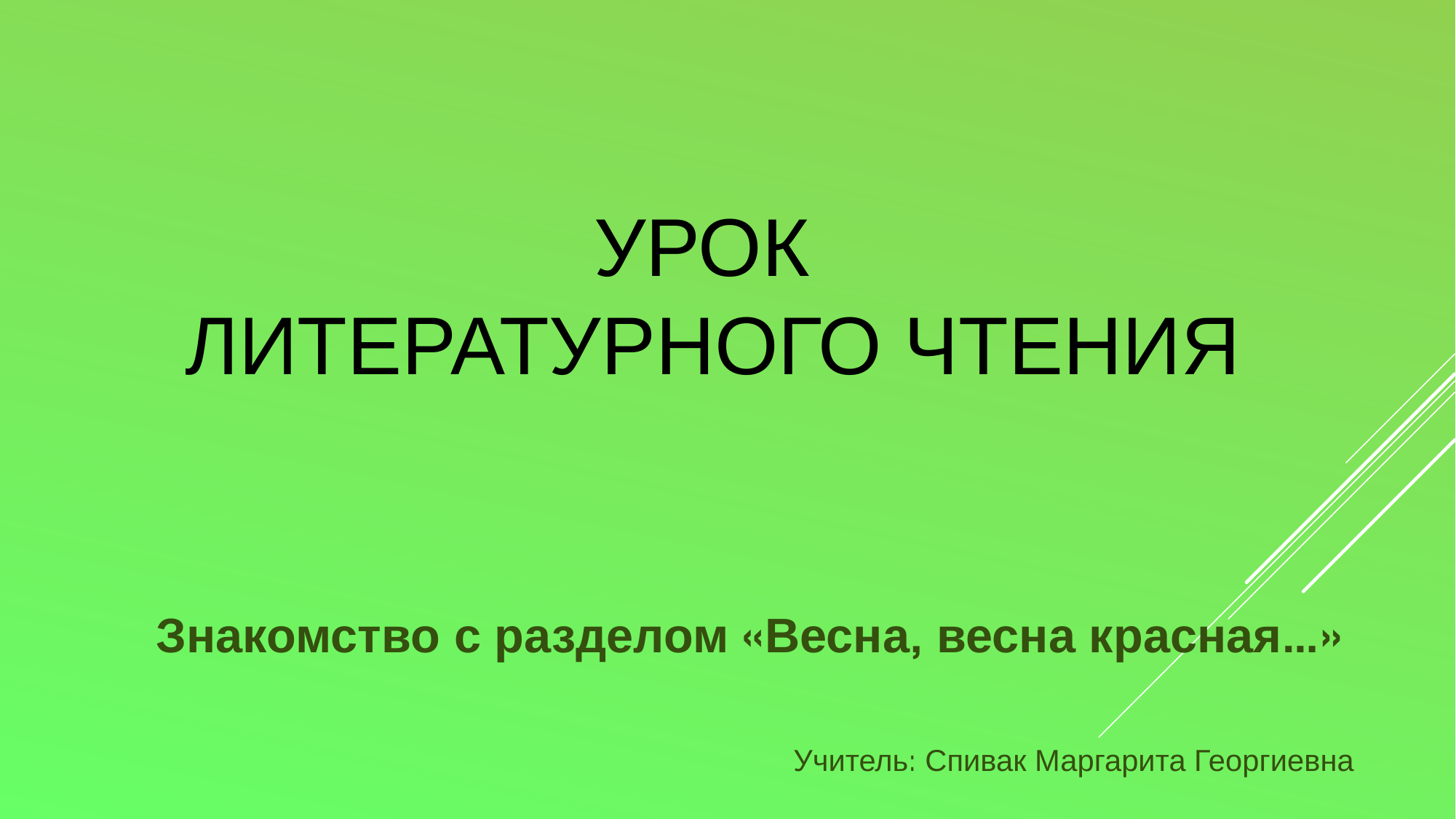

УРОК
ЛИТЕРАТУРНОГО ЧТЕНИЯ
Знакомство с разделом «Весна, весна красная…»
Учитель: Спивак Маргарита Георгиевна